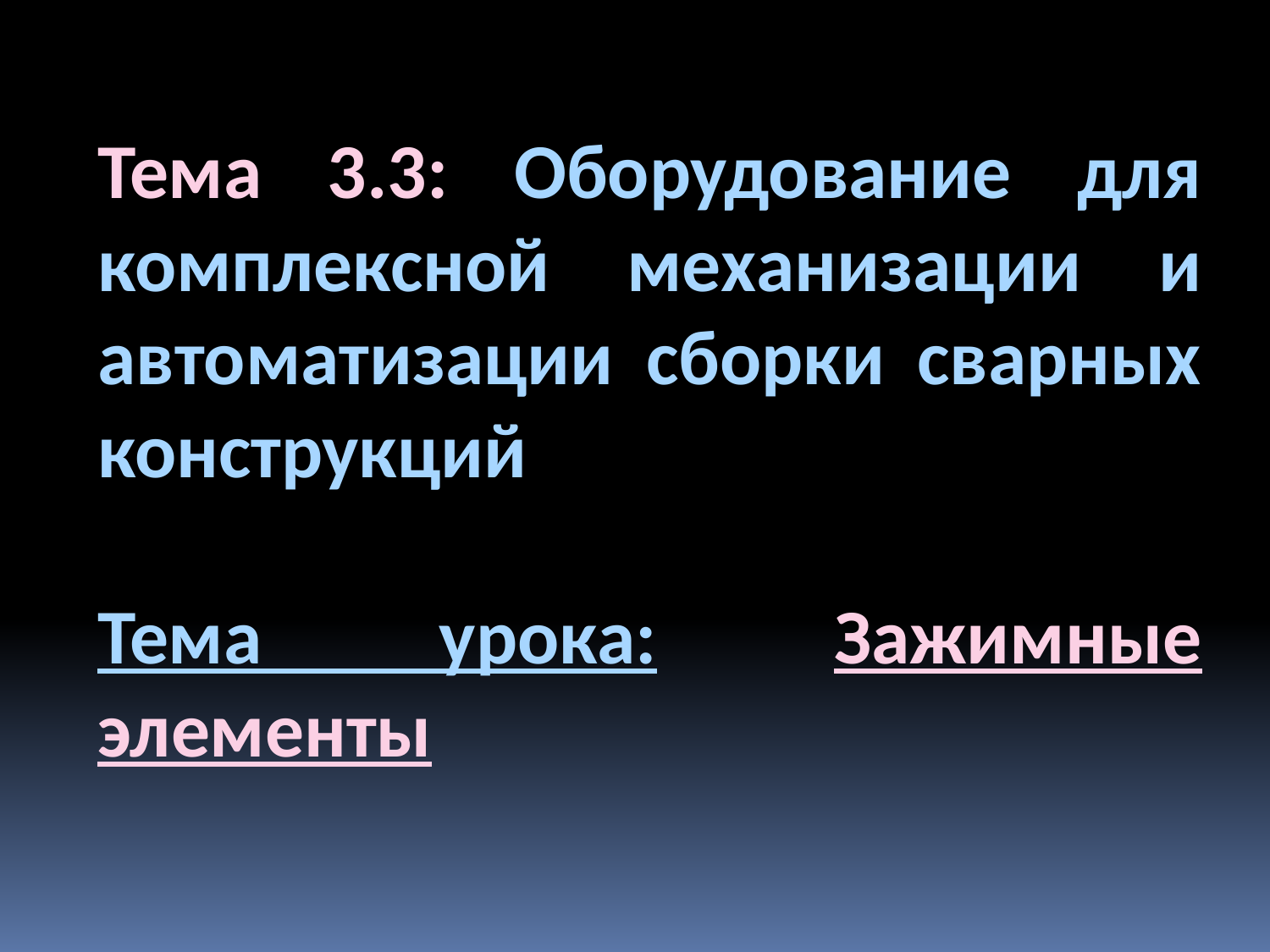

Тема 3.3: Оборудование для комплексной механизации и автоматизации сборки сварных конструкций

Тема урока: Зажимные элементы